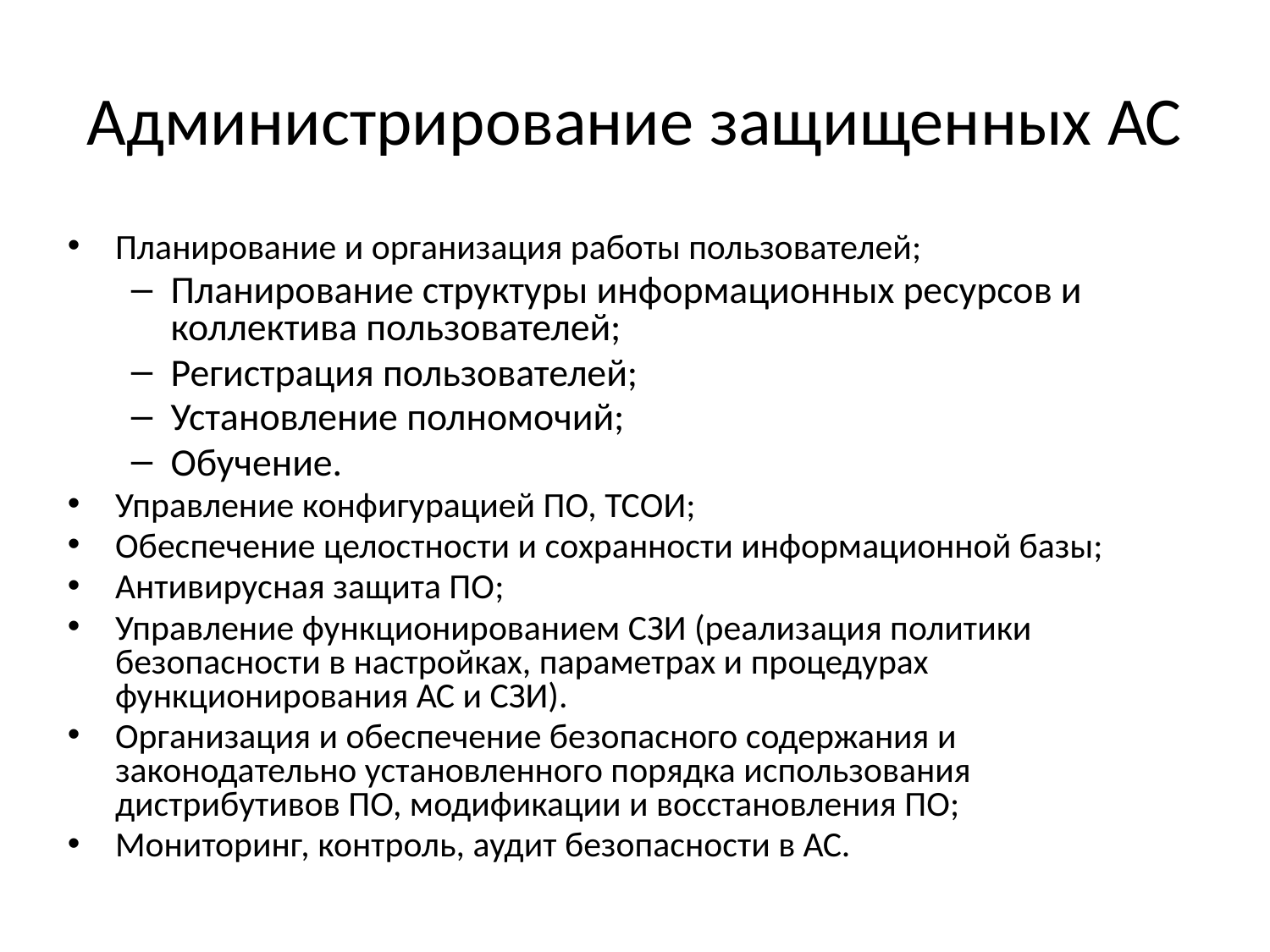

# Администрирование защищенных АС
Планирование и организация работы пользователей;
Планирование структуры информационных ресурсов и коллектива пользователей;
Регистрация пользователей;
Установление полномочий;
Обучение.
Управление конфигурацией ПО, ТСОИ;
Обеспечение целостности и сохранности информационной базы;
Антивирусная защита ПО;
Управление функционированием СЗИ (реализация политики безопасности в настройках, параметрах и процедурах функционирования АС и СЗИ).
Организация и обеспечение безопасного содержания и законодательно установленного порядка использования дистрибутивов ПО, модификации и восстановления ПО;
Мониторинг, контроль, аудит безопасности в АС.